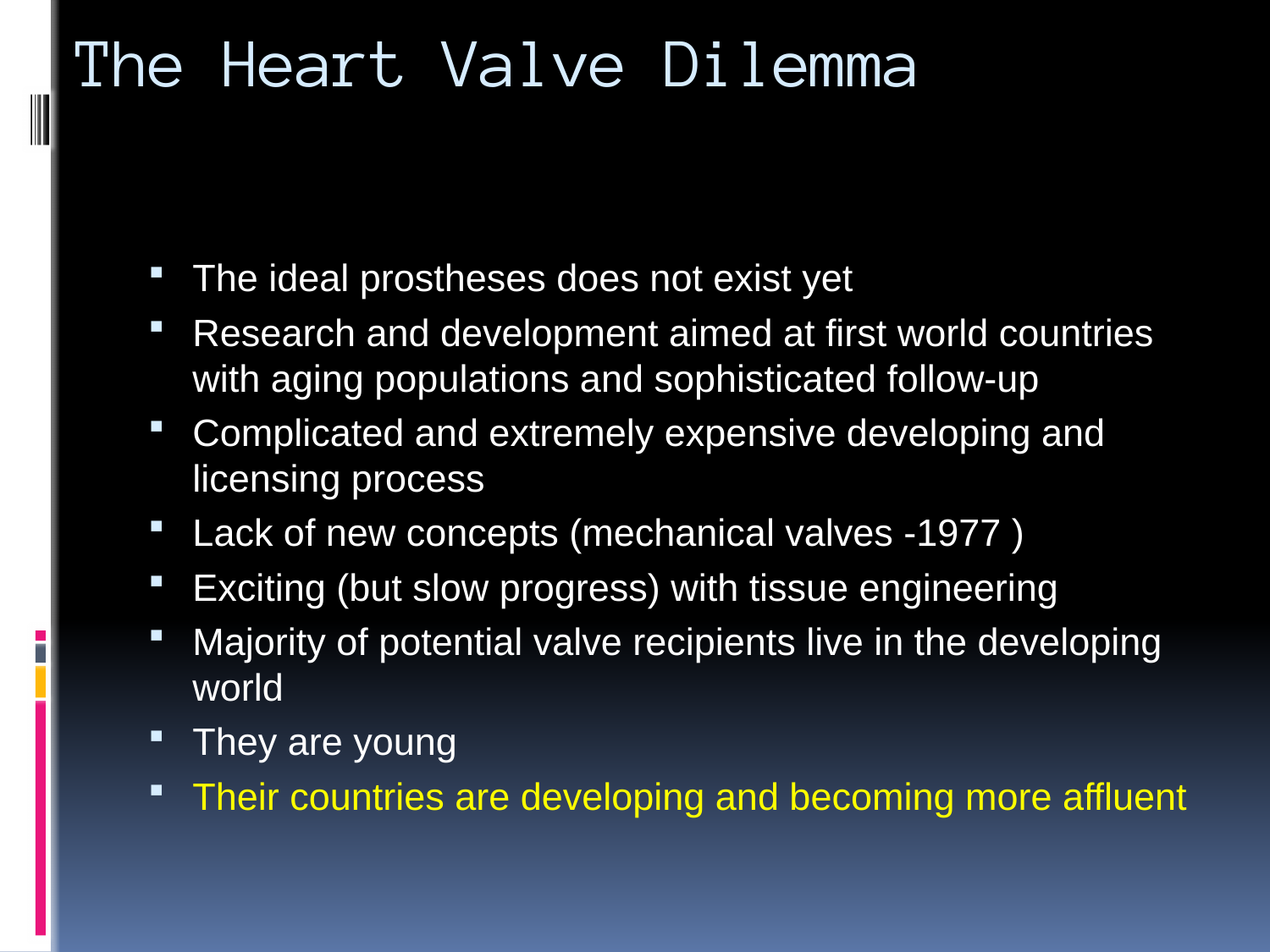

# The Heart Valve Dilemma
The ideal prostheses does not exist yet
Research and development aimed at first world countries with aging populations and sophisticated follow-up
Complicated and extremely expensive developing and licensing process
Lack of new concepts (mechanical valves -1977 )
Exciting (but slow progress) with tissue engineering
Majority of potential valve recipients live in the developing world
They are young
Their countries are developing and becoming more affluent